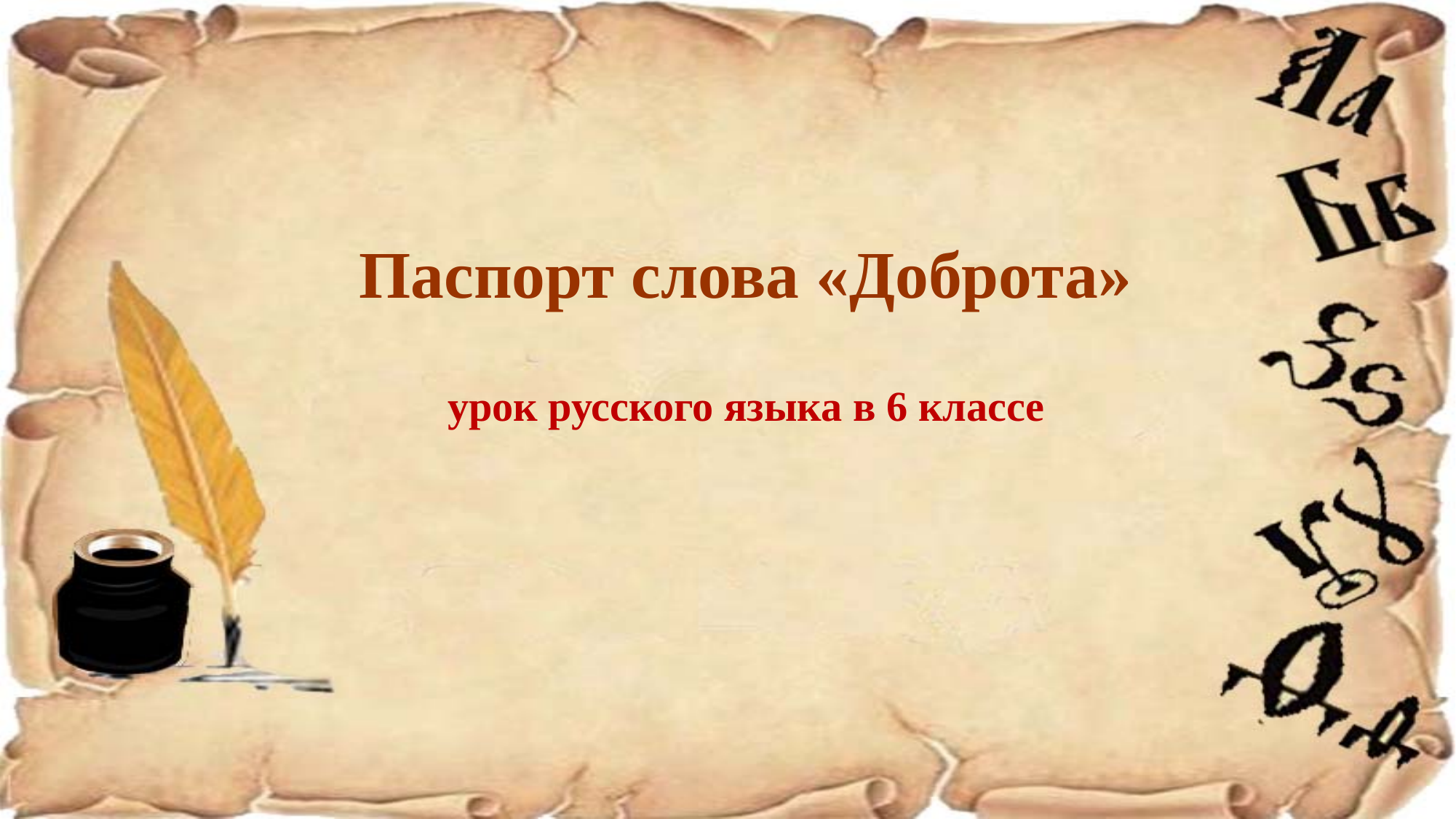

Паспорт слова «Доброта»
урок русского языка в 6 классе